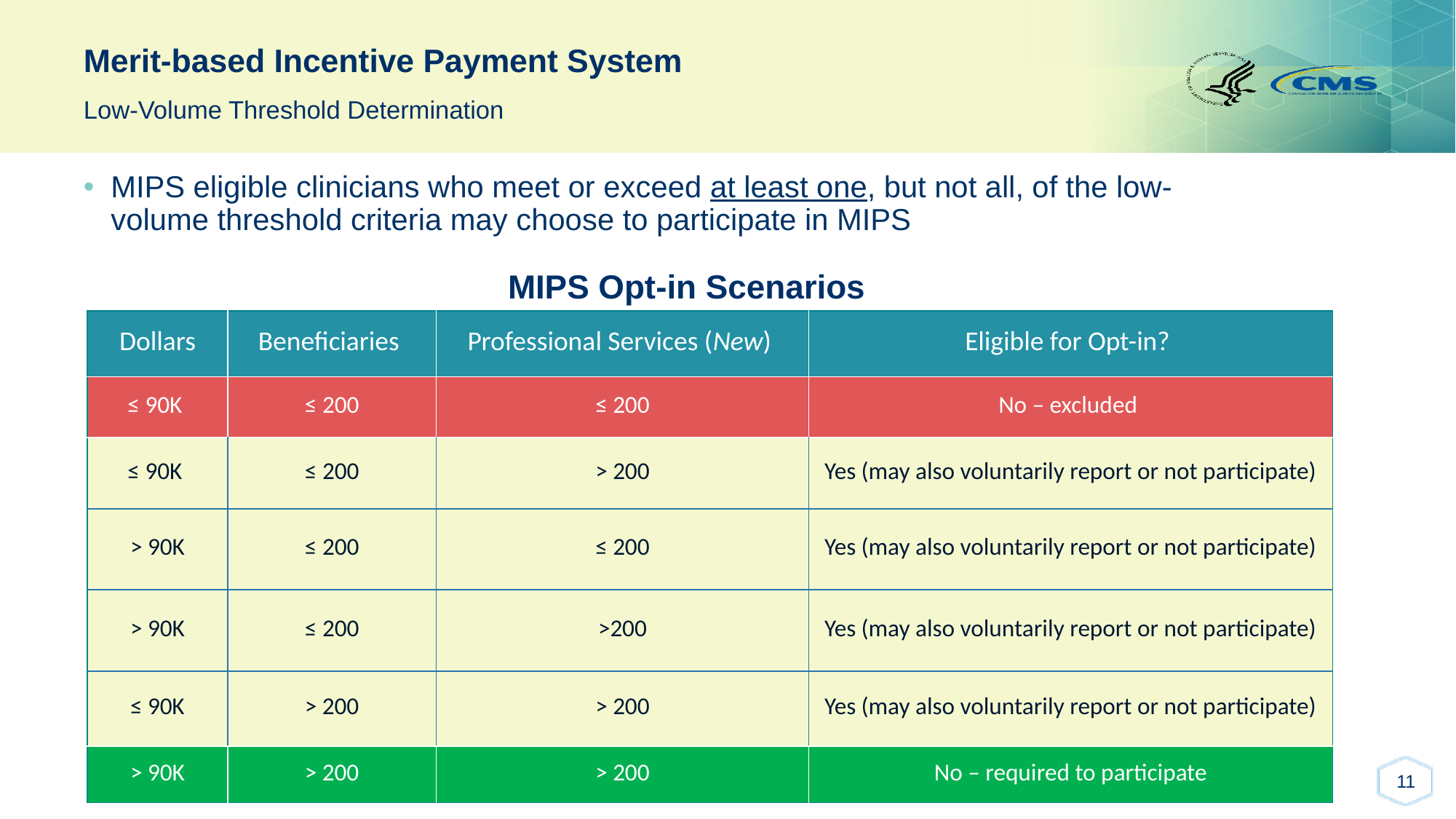

# Merit-based Incentive Payment System Low-Volume Threshold Determination
MIPS eligible clinicians who meet or exceed at least one, but not all, of the low-volume threshold criteria may choose to participate in MIPS
MIPS Opt-in Scenarios
| Dollars | Beneficiaries | Professional Services (New) | Eligible for Opt-in? |
| --- | --- | --- | --- |
| ≤ 90K | ≤ 200 | ≤ 200 | No – excluded |
| ≤ 90K | ≤ 200 | > 200 | Yes (may also voluntarily report or not participate) |
| > 90K | ≤ 200 | ≤ 200 | Yes (may also voluntarily report or not participate) |
| > 90K | ≤ 200 | >200 | Yes (may also voluntarily report or not participate) |
| ≤ 90K | > 200 | > 200 | Yes (may also voluntarily report or not participate) |
| > 90K | > 200 | > 200 | No – required to participate |
11